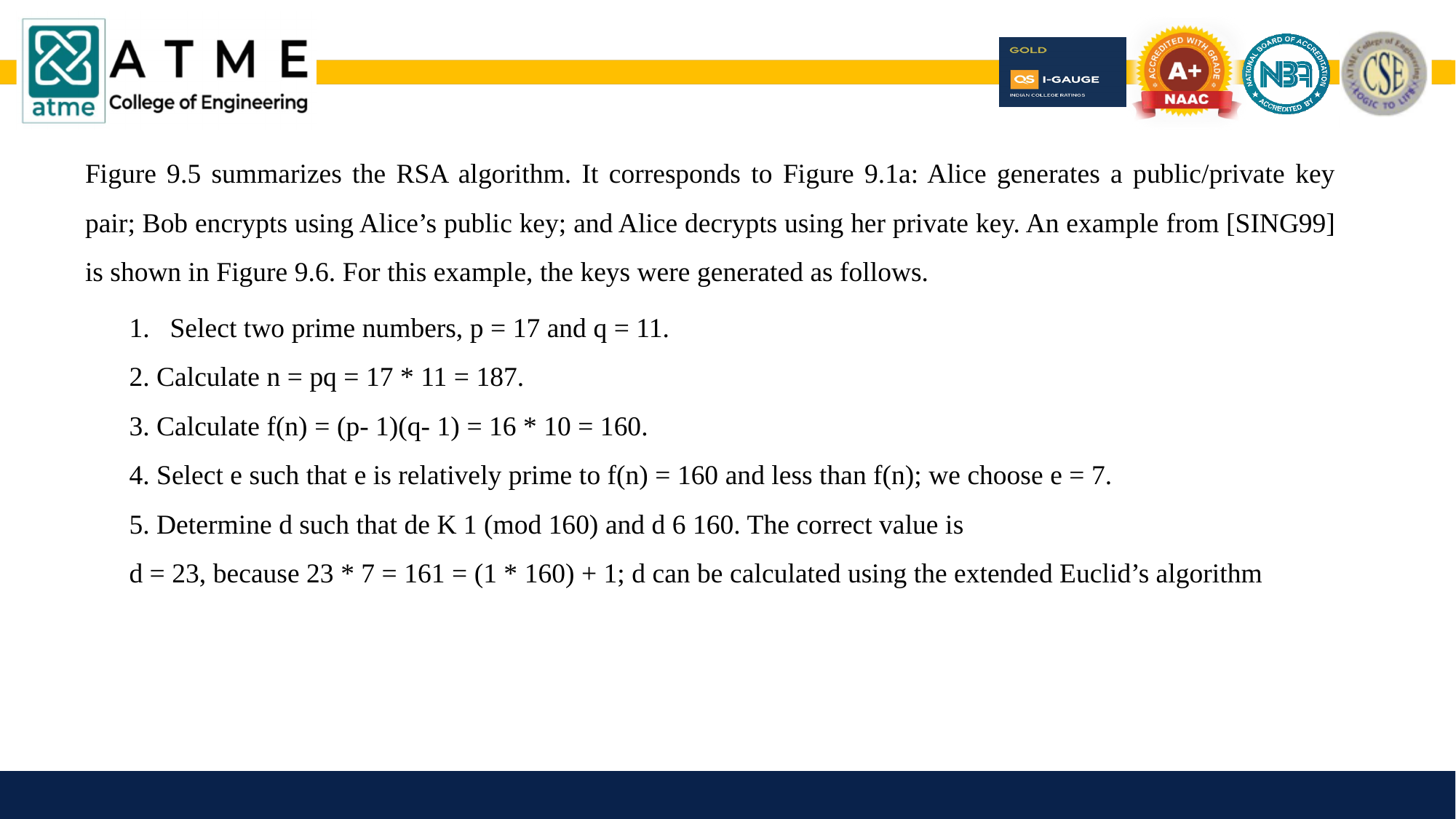

Figure 9.5 summarizes the RSA algorithm. It corresponds to Figure 9.1a: Alice generates a public/private key pair; Bob encrypts using Alice’s public key; and Alice decrypts using her private key. An example from [SING99] is shown in Figure 9.6. For this example, the keys were generated as follows.
Select two prime numbers, p = 17 and q = 11.
2. Calculate n = pq = 17 * 11 = 187.
3. Calculate f(n) = (p- 1)(q- 1) = 16 * 10 = 160.
4. Select e such that e is relatively prime to f(n) = 160 and less than f(n); we choose e = 7.
5. Determine d such that de K 1 (mod 160) and d 6 160. The correct value is
d = 23, because 23 * 7 = 161 = (1 * 160) + 1; d can be calculated using the extended Euclid’s algorithm